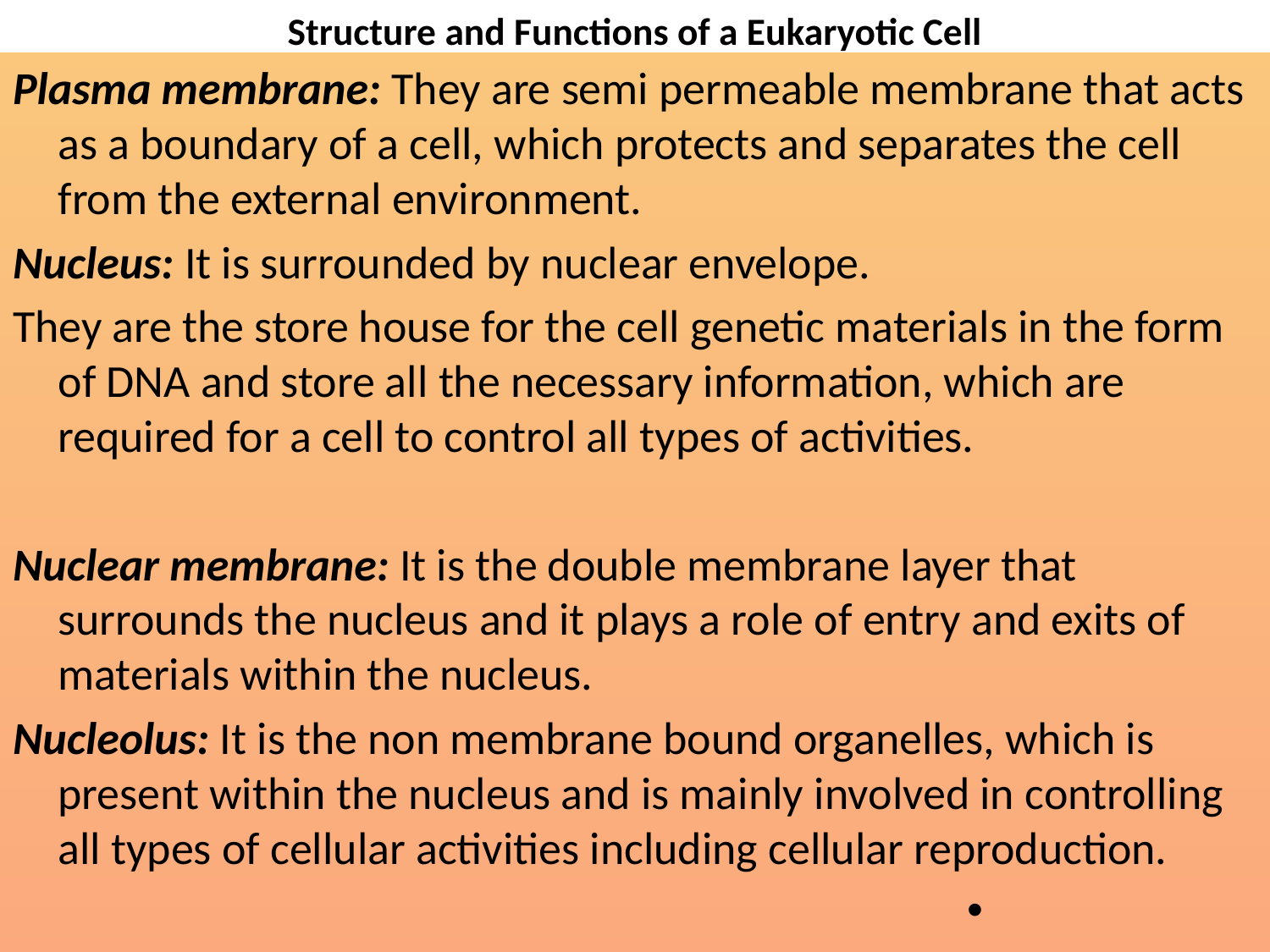

# Structure and Functions of a Eukaryotic Cell
Plasma membrane: They are semi permeable membrane that acts as a boundary of a cell, which protects and separates the cell from the external environment.
Nucleus: It is surrounded by nuclear envelope.
They are the store house for the cell genetic materials in the form of DNA and store all the necessary information, which are required for a cell to control all types of activities.

Nuclear membrane: It is the double membrane layer that surrounds the nucleus and it plays a role of entry and exits of materials within the nucleus.
Nucleolus: It is the non membrane bound organelles, which is present within the nucleus and is mainly involved in controlling all types of cellular activities including cellular reproduction.